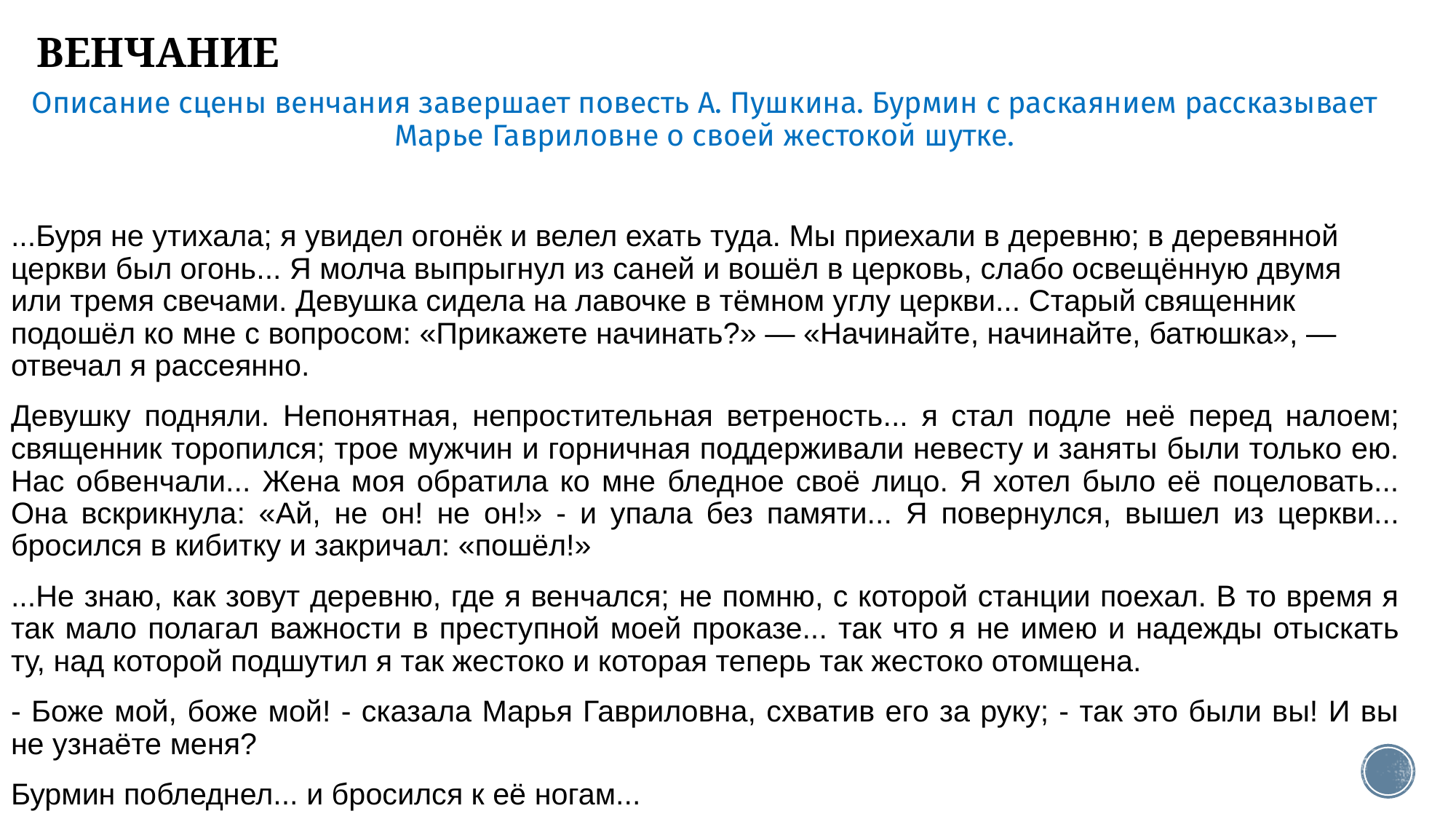

# ВЕНЧАНИЕ
Описание сцены венчания завершает повесть А. Пушкина. Бурмин с раскаянием рассказывает Марье Гавриловне о своей жестокой шутке.

...Буря не утихала; я увидел огонёк и велел ехать туда. Мы приехали в деревню; в деревянной церкви был огонь... Я молча выпрыгнул из саней и вошёл в церковь, слабо освещённую двумя или тремя свечами. Девушка сидела на лавочке в тёмном углу церкви... Старый священник подошёл ко мне с вопросом: «Прикажете начинать?» — «Начинайте, начинайте, батюшка», — отвечал я рассеянно.
Девушку подняли. Непонятная, непростительная ветреность... я стал подле неё перед налоем; священник торопился; трое мужчин и горничная поддерживали невесту и заняты были только ею. Нас обвенчали... Жена моя обратила ко мне бледное своё лицо. Я хотел было её поцеловать... Она вскрикнула: «Ай, не он! не он!» - и упала без памяти... Я повернулся, вышел из церкви... бросился в кибитку и закричал: «пошёл!»
...Не знаю, как зовут деревню, где я венчался; не помню, с которой станции поехал. В то время я так мало полагал важности в преступной моей проказе... так что я не имею и надежды отыскать ту, над которой подшутил я так жестоко и которая теперь так жестоко отомщена.
- Боже мой, боже мой! - сказала Марья Гавриловна, схватив его за руку; - так это были вы! И вы не узнаёте меня?
Бурмин побледнел... и бросился к её ногам...